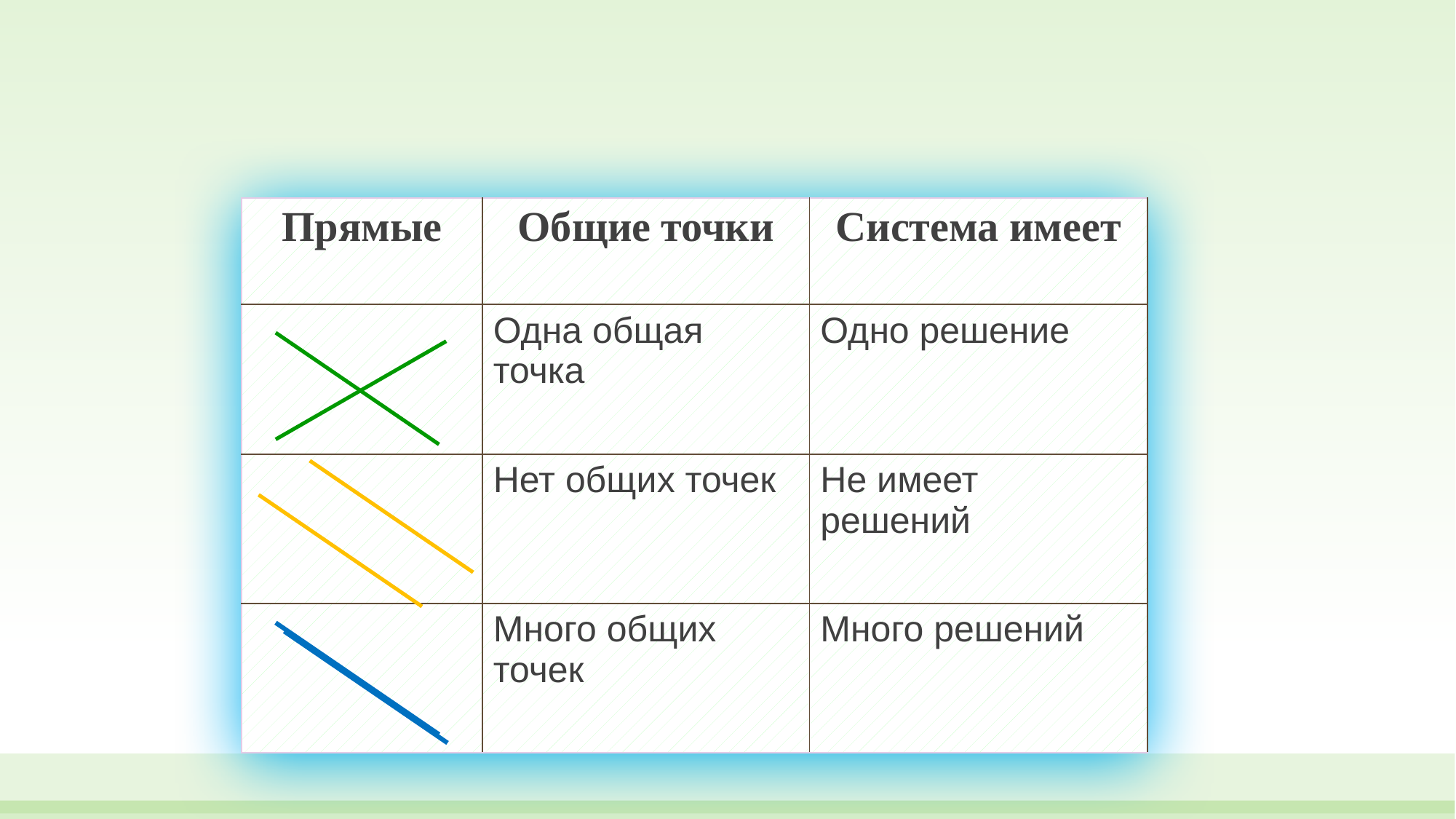

| Прямые | Общие точки | Система имеет |
| --- | --- | --- |
|  | Одна общая точка | Одно решение |
|  | Нет общих точек | Не имеет решений |
|  | Много общих точек | Много решений |